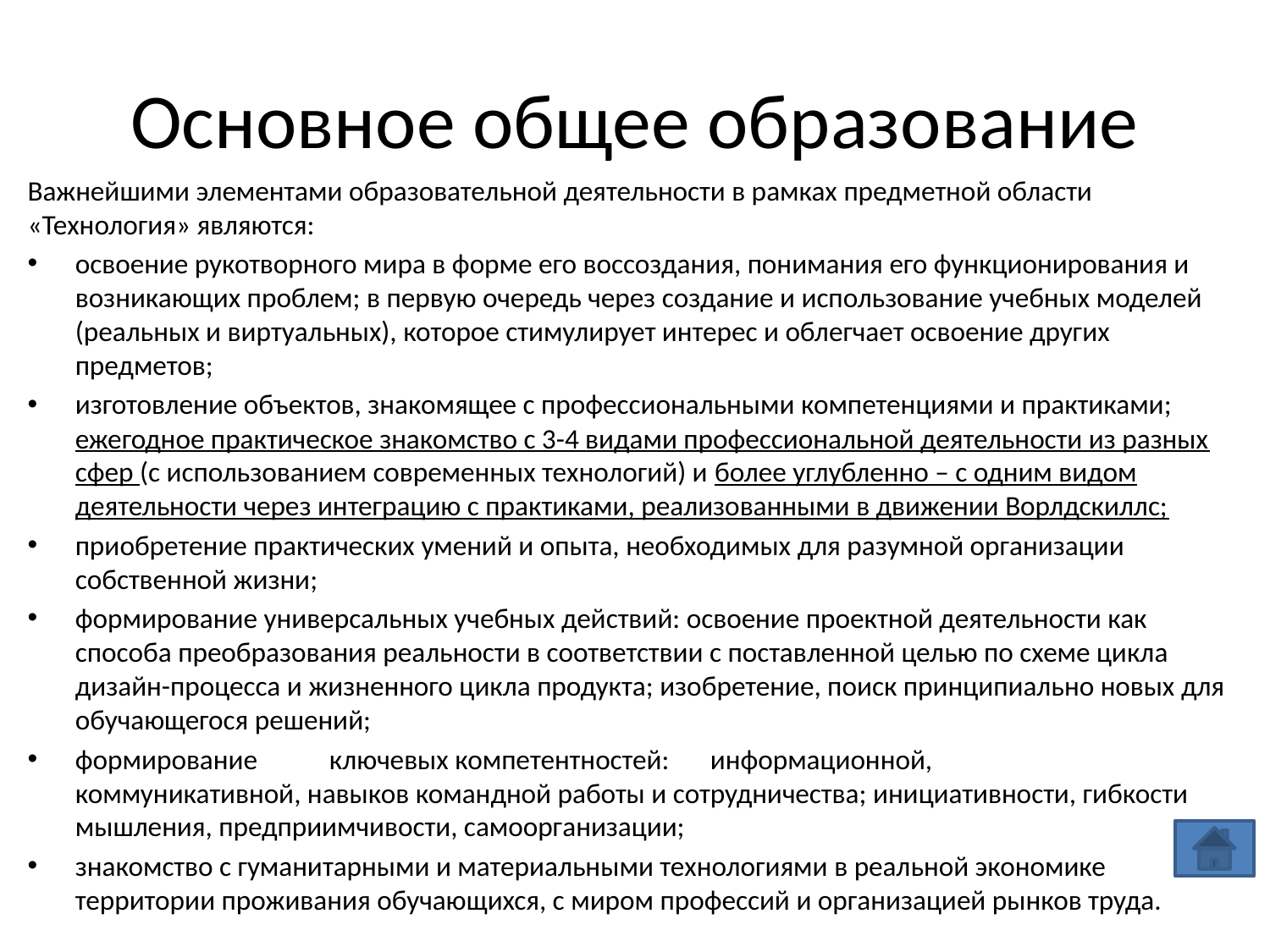

# Основное общее образование
Важнейшими элементами образовательной деятельности в рамках предметной области «Технология» являются:
освоение рукотворного мира в форме его воссоздания, понимания его функционирования и возникающих проблем; в первую очередь через создание и использование учебных моделей (реальных и виртуальных), которое стимулирует интерес и облегчает освоение других предметов;
изготовление объектов, знакомящее с профессиональными компетенциями и практиками; ежегодное практическое знакомство с 3-4 видами профессиональной деятельности из разных сфер (с использованием современных технологий) и более углубленно – с одним видом деятельности через интеграцию с практиками, реализованными в движении Ворлдскиллс;
приобретение практических умений и опыта, необходимых для разумной организации собственной жизни;
формирование универсальных учебных действий: освоение проектной деятельности как способа преобразования реальности в соответствии с поставленной целью по схеме цикла дизайн-процесса и жизненного цикла продукта; изобретение, поиск принципиально новых для обучающегося решений;
формирование	ключевых компетентностей:	информационной,
коммуникативной, навыков командной работы и сотрудничества; инициативности, гибкости мышления, предприимчивости, самоорганизации;
знакомство с гуманитарными и материальными технологиями в реальной экономике территории проживания обучающихся, с миром профессий и организацией рынков труда.